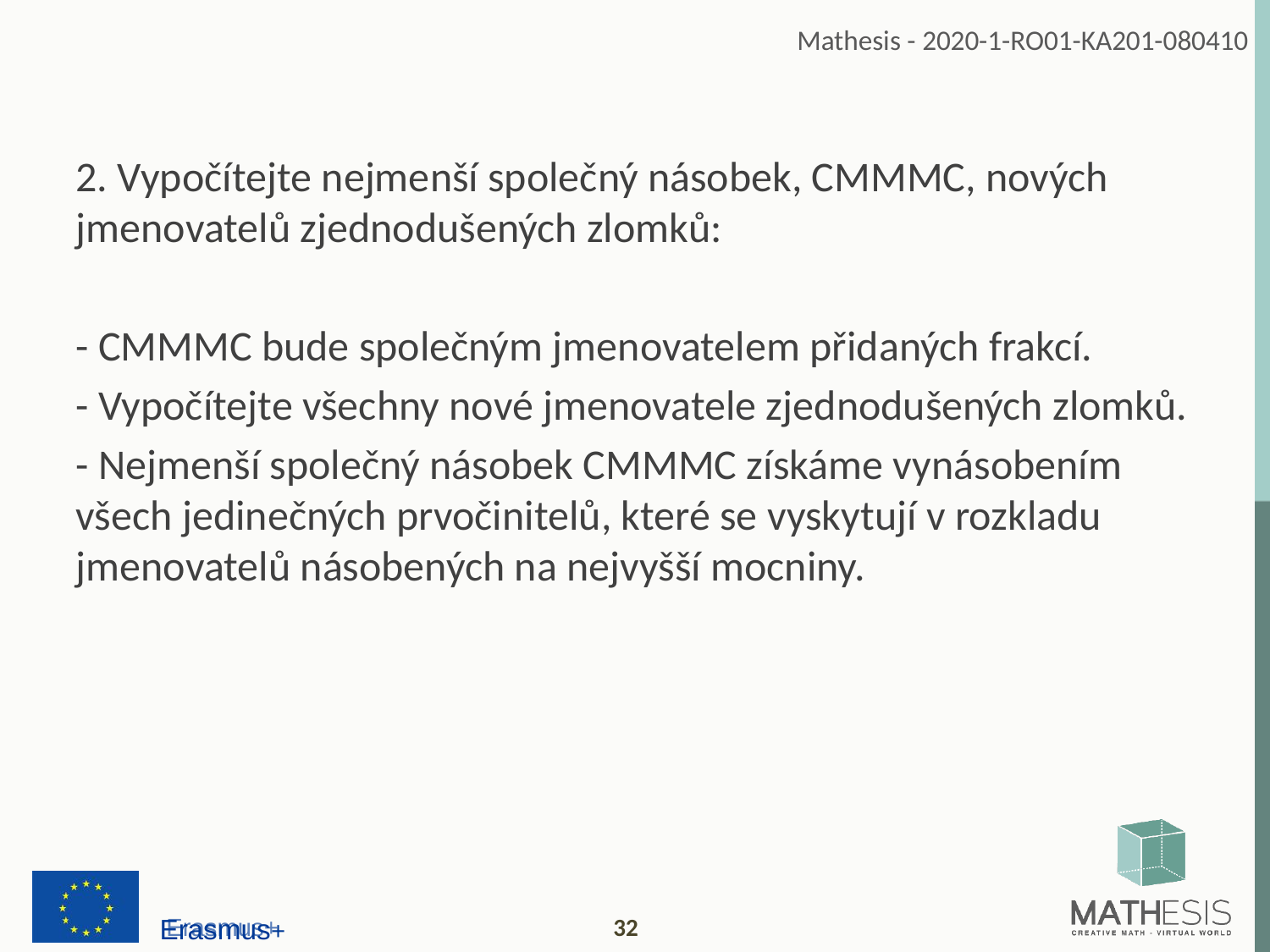

2. Vypočítejte nejmenší společný násobek, CMMMC, nových jmenovatelů zjednodušených zlomků:

- CMMMC bude společným jmenovatelem přidaných frakcí.
- Vypočítejte všechny nové jmenovatele zjednodušených zlomků.
- Nejmenší společný násobek CMMMC získáme vynásobením všech jedinečných prvočinitelů, které se vyskytují v rozkladu jmenovatelů násobených na nejvyšší mocniny.